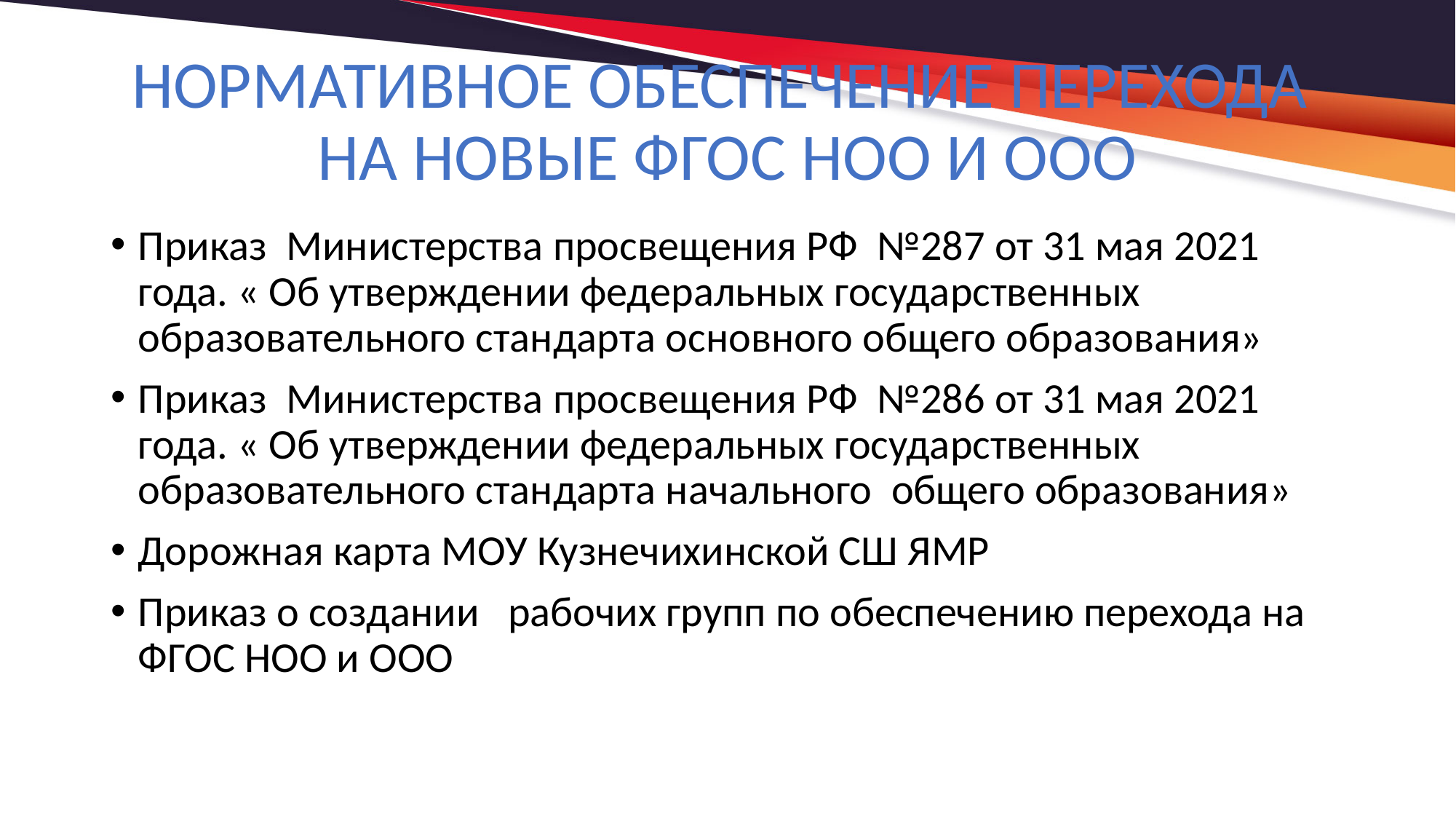

# НОРМАТИВНОЕ ОБЕСПЕЧЕНИЕ ПЕРЕХОДА  НА НОВЫЕ ФГОС НОО И ООО
Приказ  Министерства просвещения РФ  №287 от 31 мая 2021 года. « Об утверждении федеральных государственных образовательного стандарта основного общего образования»
Приказ  Министерства просвещения РФ  №286 от 31 мая 2021 года. « Об утверждении федеральных государственных образовательного стандарта начального  общего образования»
Дорожная карта МОУ Кузнечихинской СШ ЯМР
Приказ о создании   рабочих групп по обеспечению перехода на ФГОС НОО и ООО